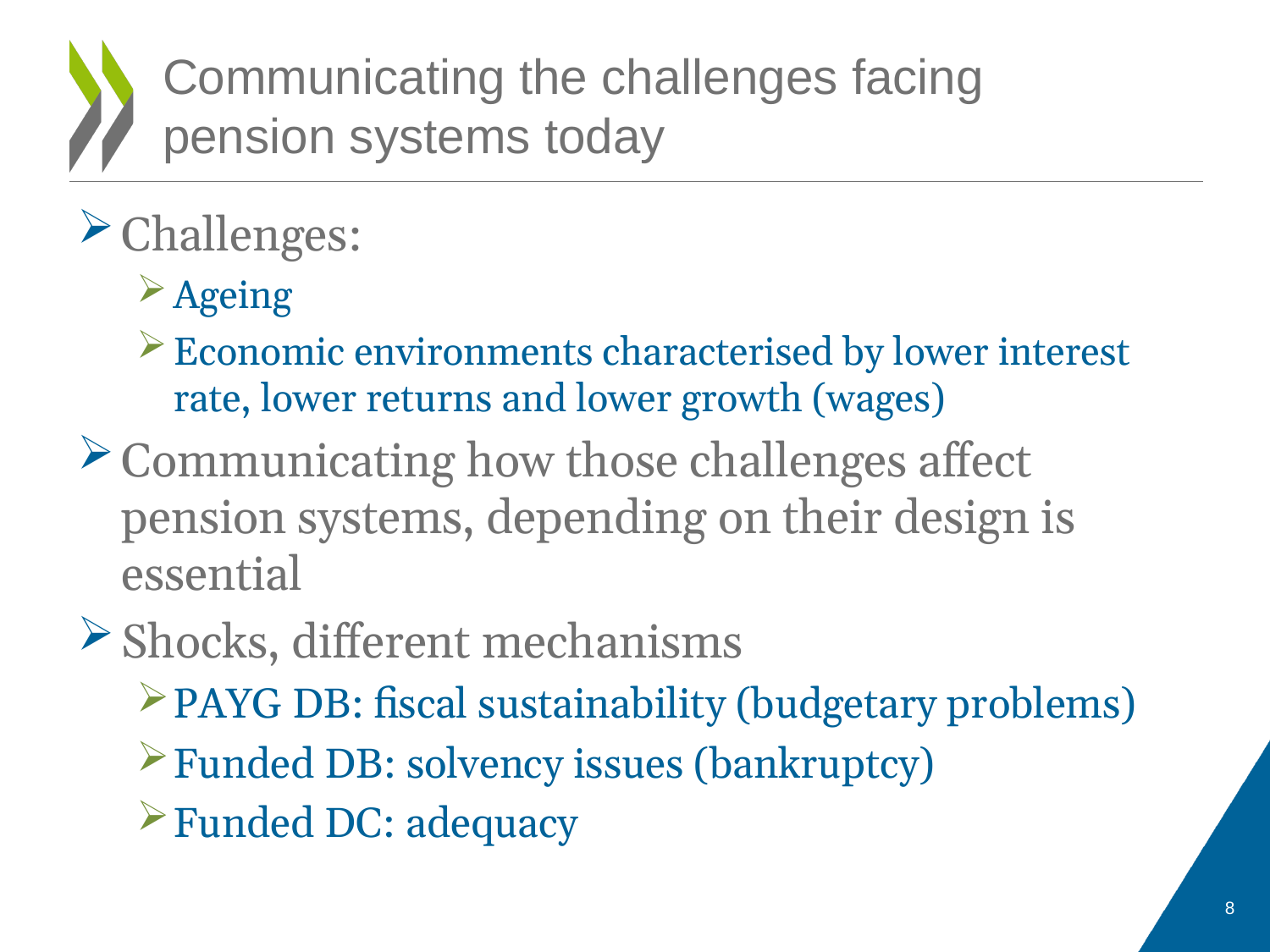

# Communicating the challenges facing pension systems today
Challenges:
Ageing
Economic environments characterised by lower interest rate, lower returns and lower growth (wages)
Communicating how those challenges affect pension systems, depending on their design is essential
Shocks, different mechanisms
PAYG DB: fiscal sustainability (budgetary problems)
Funded DB: solvency issues (bankruptcy)
Funded DC: adequacy
8